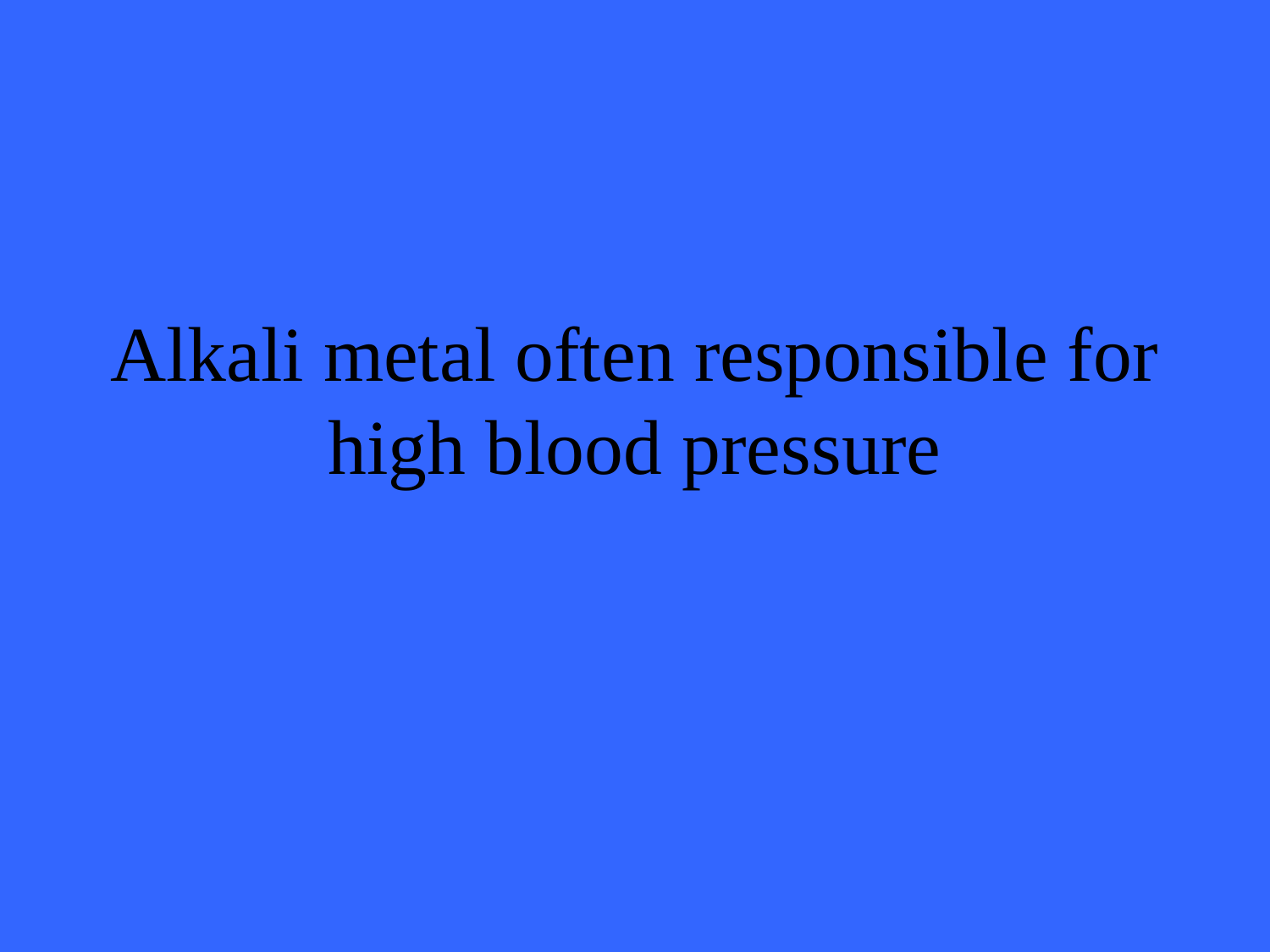

# Alkali metal often responsible for high blood pressure